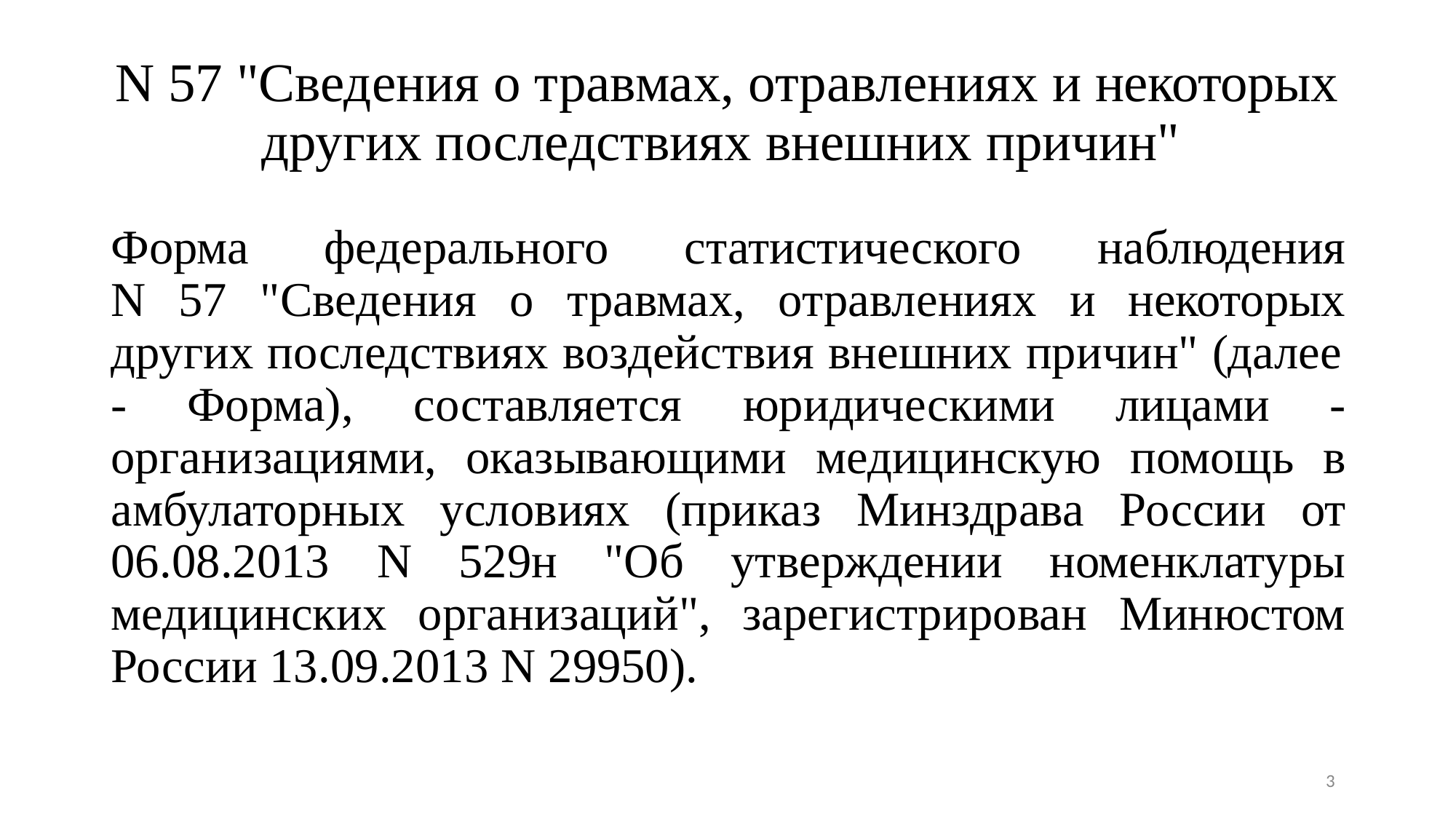

# N 57 "Сведения о травмах, отравлениях и некоторых других последствиях внешних причин"
Форма   федерального   статистического   наблюдения N  57  "Сведения  о  травмах,  отравлениях  и  некоторых других последствиях воздействия внешних причин" (далее
-   Форма),   составляется   юридическими   лицами   - организациями,  оказывающими  медицинскую  помощь  в амбулаторных  условиях  (приказ  Минздрава  России  от 06.08.2013  N  529н  "Об  утверждении  номенклатуры медицинских  организаций",  зарегистрирован  Минюстом России 13.09.2013 N 29950).
3